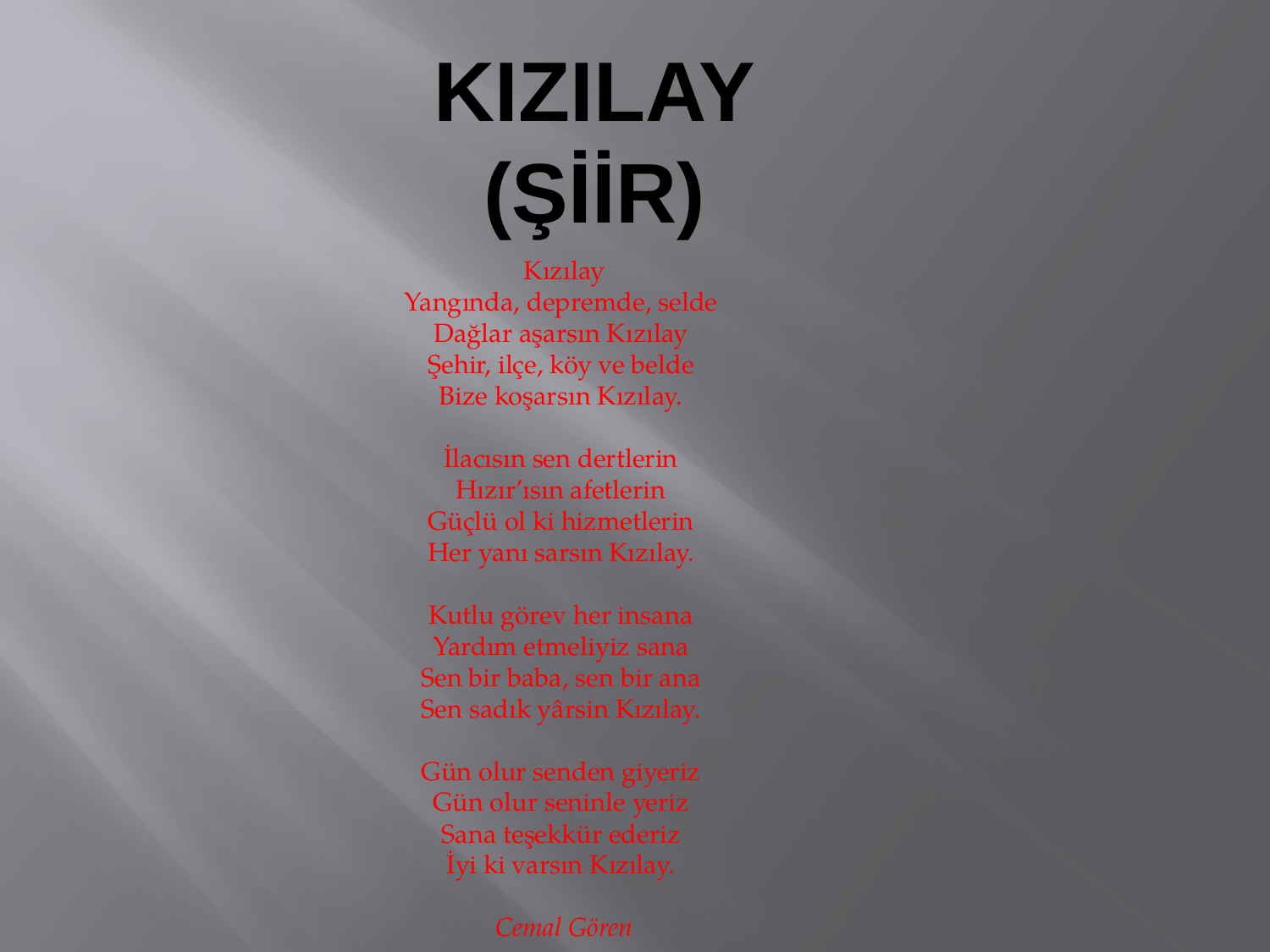

# KIZILAY (ŞİİR)
Kızılay
Yangında, depremde, selde 
Dağlar aşarsın Kızılay 
Şehir, ilçe, köy ve belde 
Bize koşarsın Kızılay. 
İlacısın sen dertlerin 
Hızır’ısın afetlerin 
Güçlü ol ki hizmetlerin 
Her yanı sarsın Kızılay. 
Kutlu görev her insana 
Yardım etmeliyiz sana 
Sen bir baba, sen bir ana 
Sen sadık yârsin Kızılay. 
Gün olur senden giyeriz 
Gün olur seninle yeriz 
Sana teşekkür ederiz 
İyi ki varsın Kızılay. 
Cemal Gören